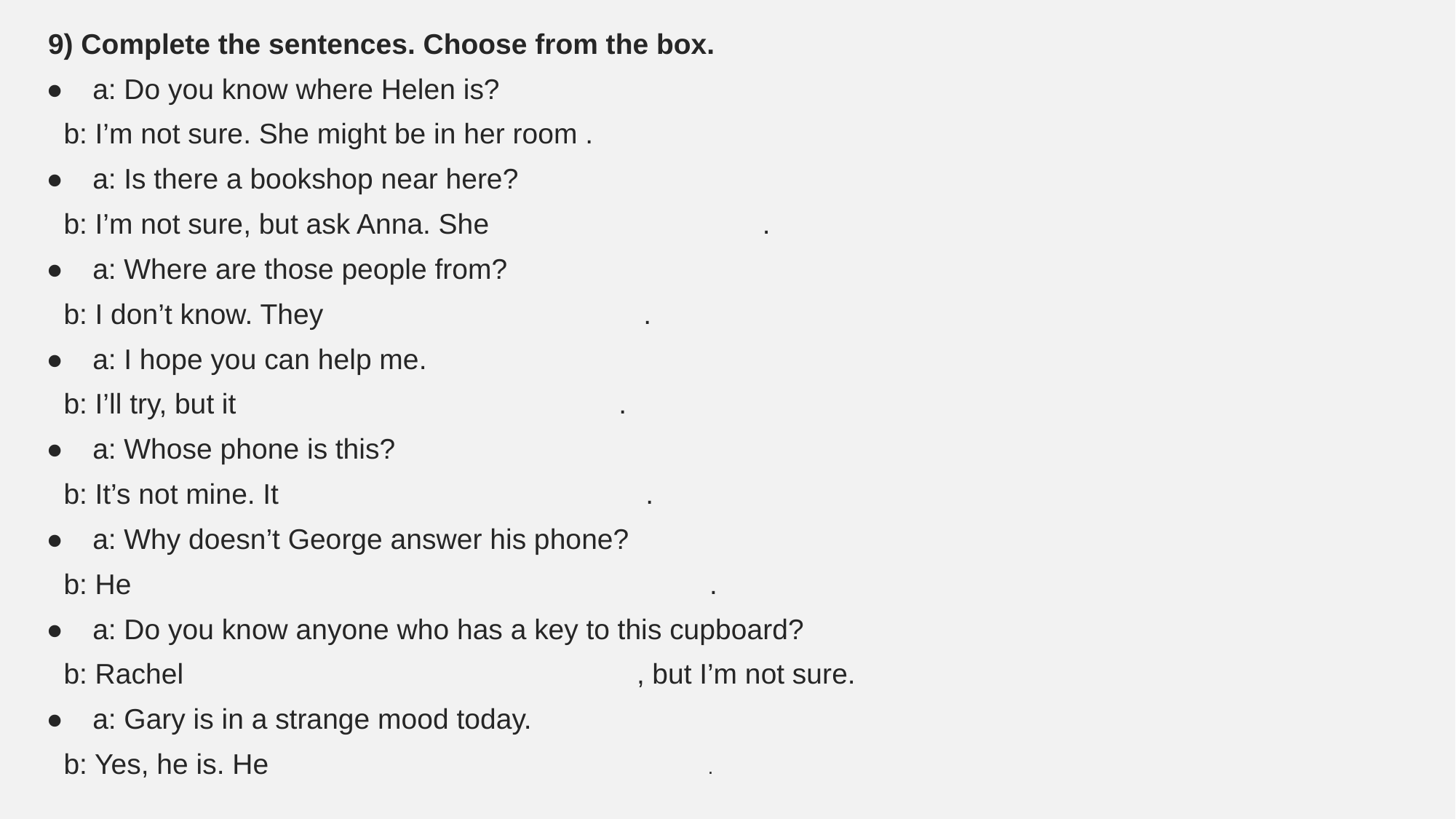

#
9) Complete the sentences. Choose from the box.
⦁    a: Do you know where Helen is?
  b: I’m not sure. She might be in her room .
⦁    a: Is there a bookshop near here?
  b: I’m not sure, but ask Anna. She                                   .
⦁    a: Where are those people from?
  b: I don’t know. They                                         .
⦁    a: I hope you can help me.
  b: I’ll try, but it                                                 .
⦁    a: Whose phone is this?
  b: It’s not mine. It                                               .
⦁    a: Why doesn’t George answer his phone?
  b: He                                                                          .
⦁    a: Do you know anyone who has a key to this cupboard?
  b: Rachel                                                          , but I’m not sure.
⦁    a: Gary is in a strange mood today.
  b: Yes, he is. He                                                                         .